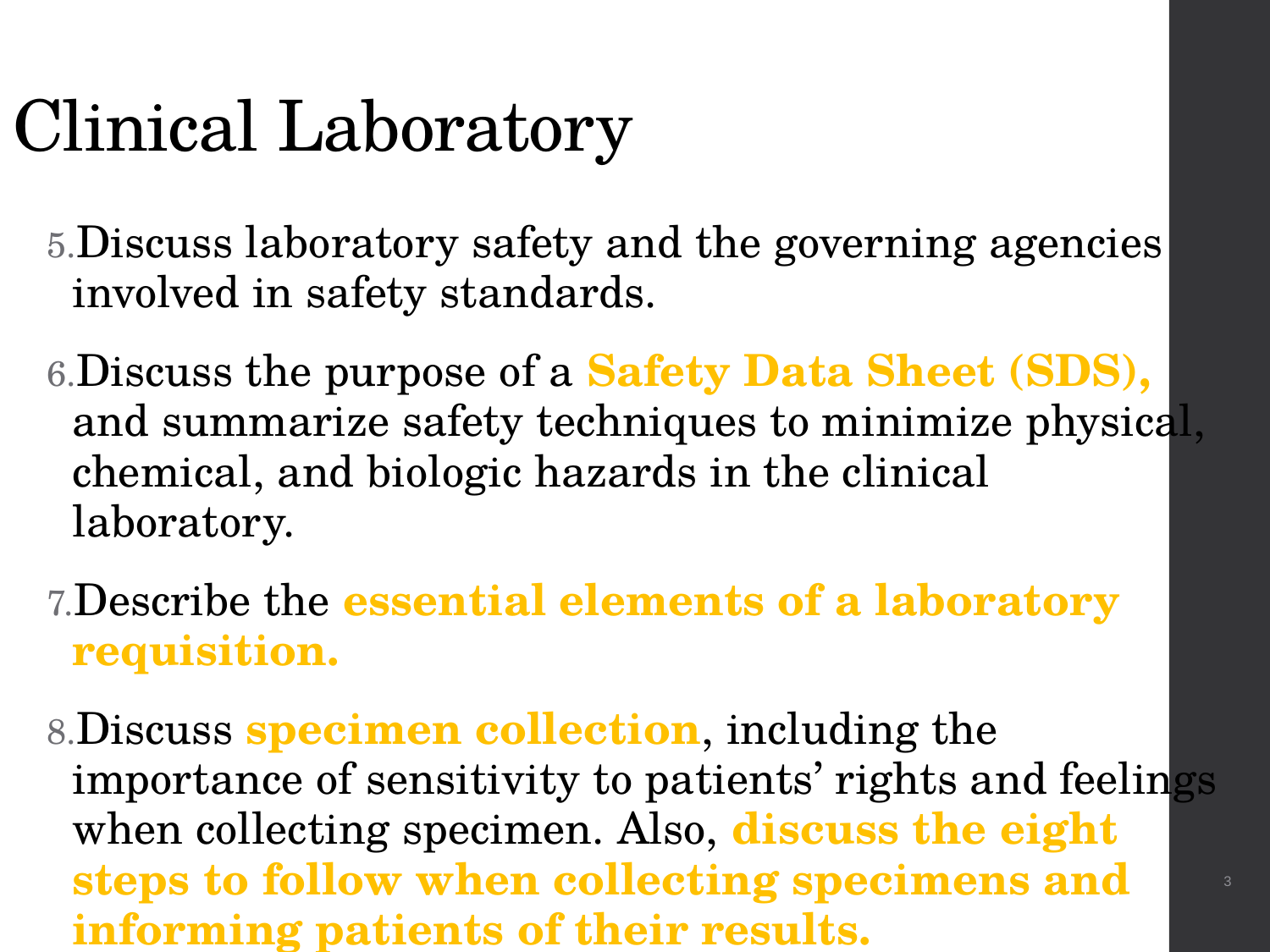

Clinical Laboratory
Discuss laboratory safety and the governing agencies involved in safety standards.
Discuss the purpose of a Safety Data Sheet (SDS), and summarize safety techniques to minimize physical, chemical, and biologic hazards in the clinical laboratory.
Describe the essential elements of a laboratory requisition.
Discuss specimen collection, including the importance of sensitivity to patients’ rights and feelings when collecting specimen. Also, discuss the eight steps to follow when collecting specimens and informing patients of their results.
 3